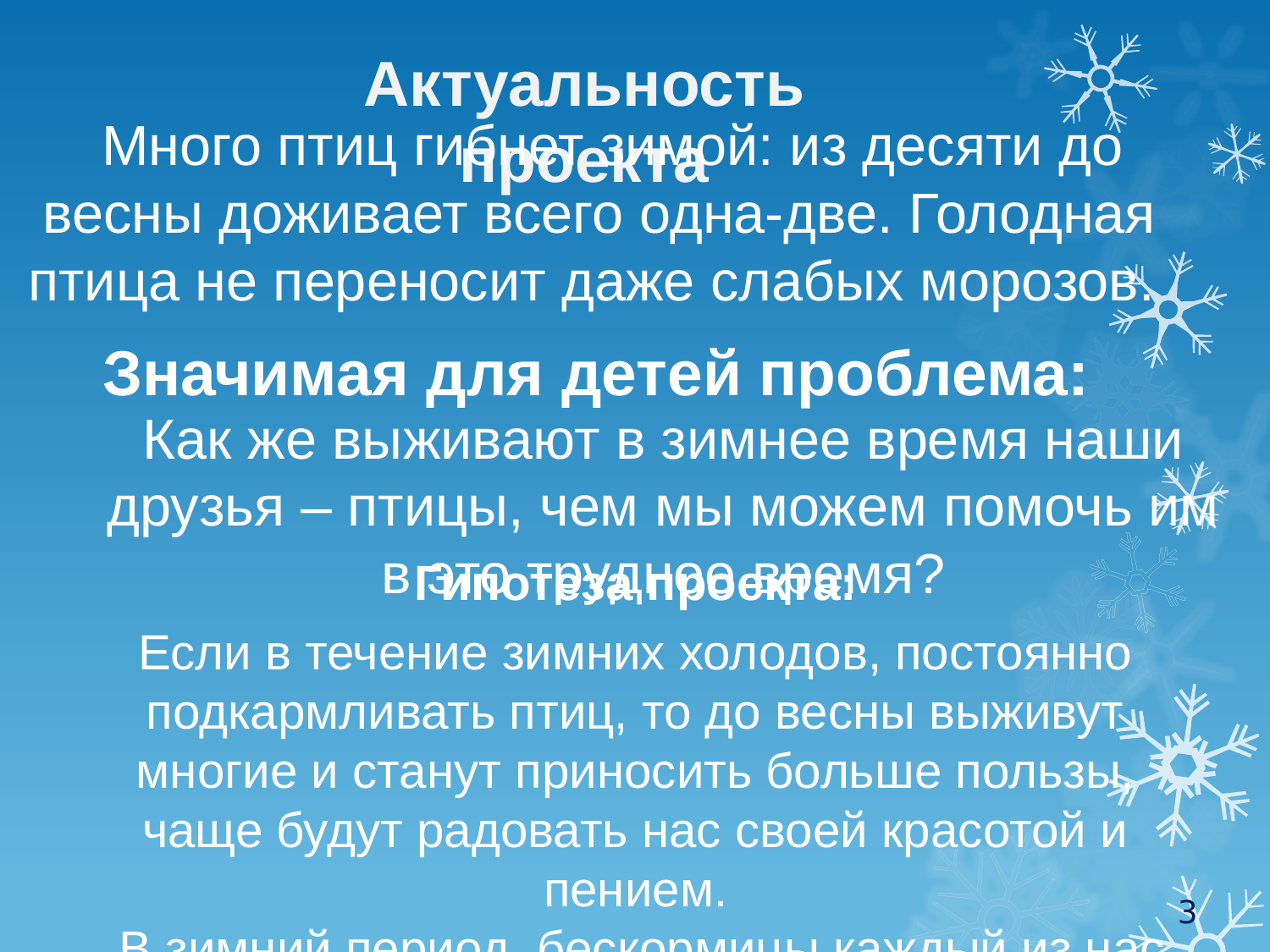

Актуальность проекта
  Много птиц гибнет зимой: из десяти до весны доживает всего одна-две. Голодная птица не переносит даже слабых морозов.
Значимая для детей проблема:
Как же выживают в зимнее время наши друзья – птицы, чем мы можем помочь им в это трудное время?
Гипотеза проекта:
Если в течение зимних холодов, постоянно подкармливать птиц, то до весны выживут многие и станут приносить больше пользы, чаще будут радовать нас своей красотой и пением.
 В зимний период  бескормицы каждый из нас может помочь птицам решить их проблемы!
3